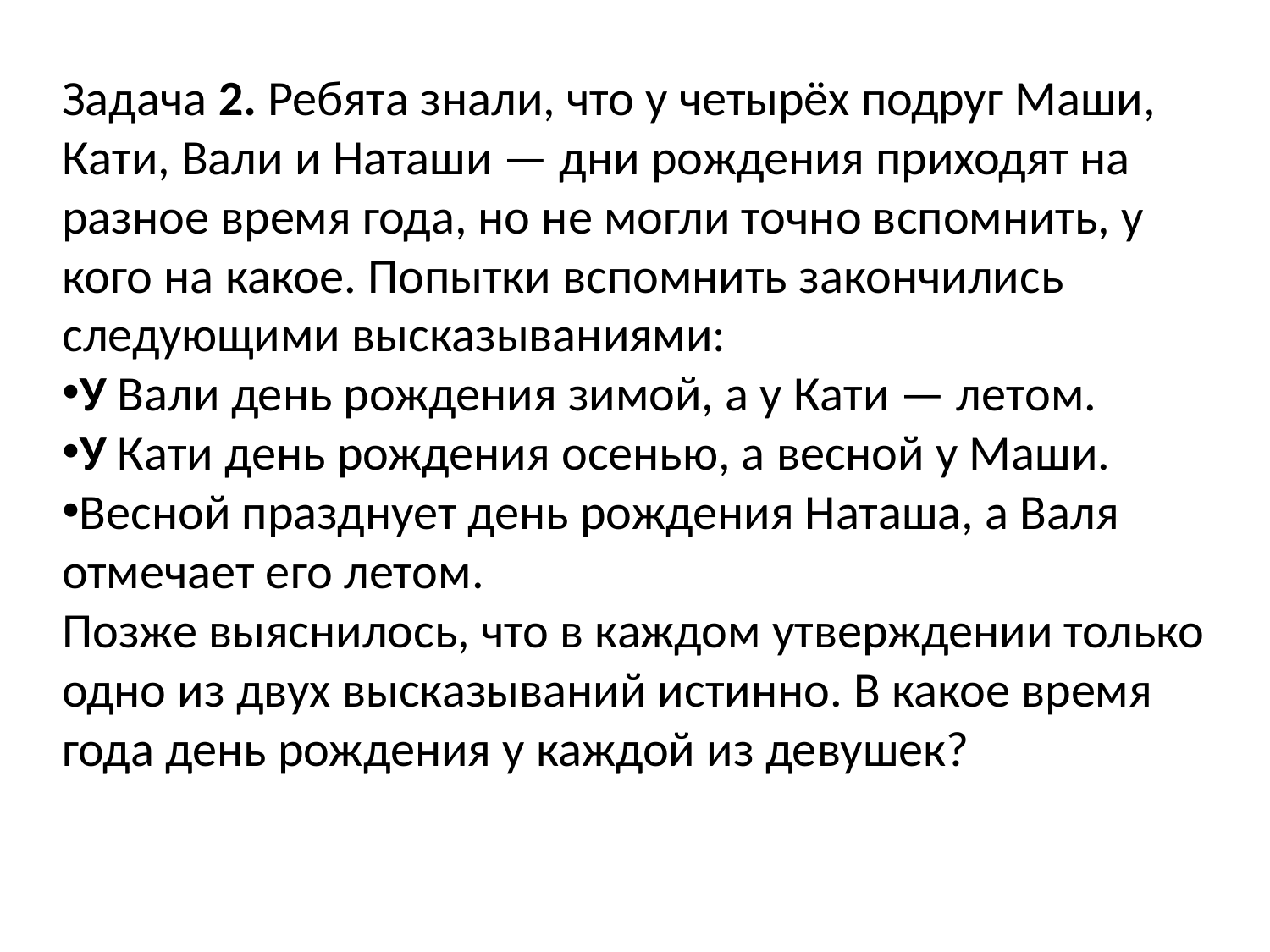

Задача 2. Ребята знали, что у четырёх подруг Маши, Кати, Вали и Наташи — дни рождения приходят на разное время года, но не могли точно вспомнить, у кого на какое. Попытки вспомнить закончились следующими высказываниями:
У Вали день рождения зимой, а у Кати — летом.
У Кати день рождения осенью, а весной у Маши.
Весной празднует день рождения Наташа, а Валя отмечает его летом.
Позже выяснилось, что в каждом утверждении только одно из двух высказываний истинно. В какое время года день рождения у каждой из девушек?